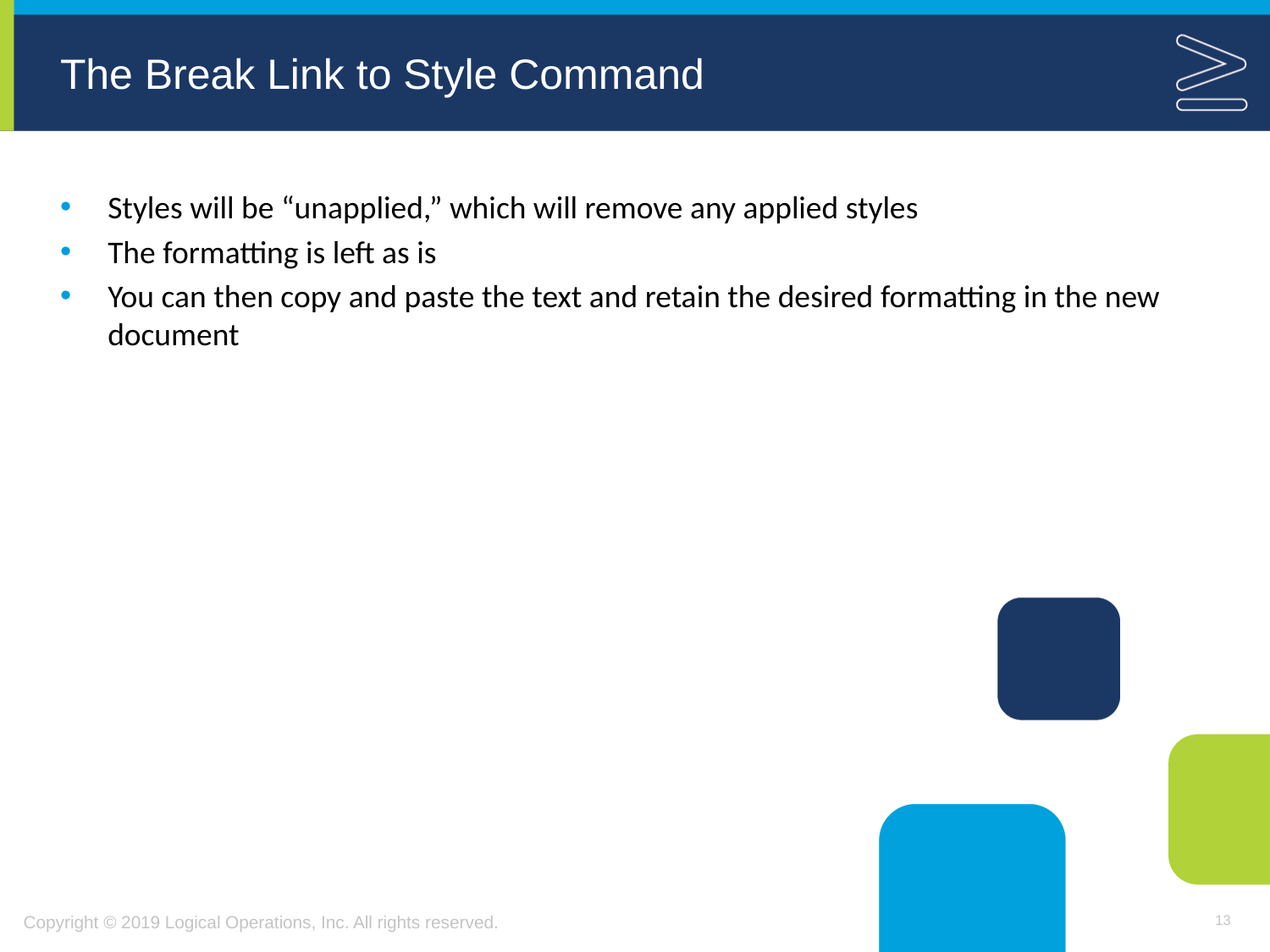

# The Break Link to Style Command
Styles will be “unapplied,” which will remove any applied styles
The formatting is left as is
You can then copy and paste the text and retain the desired formatting in the new document

13